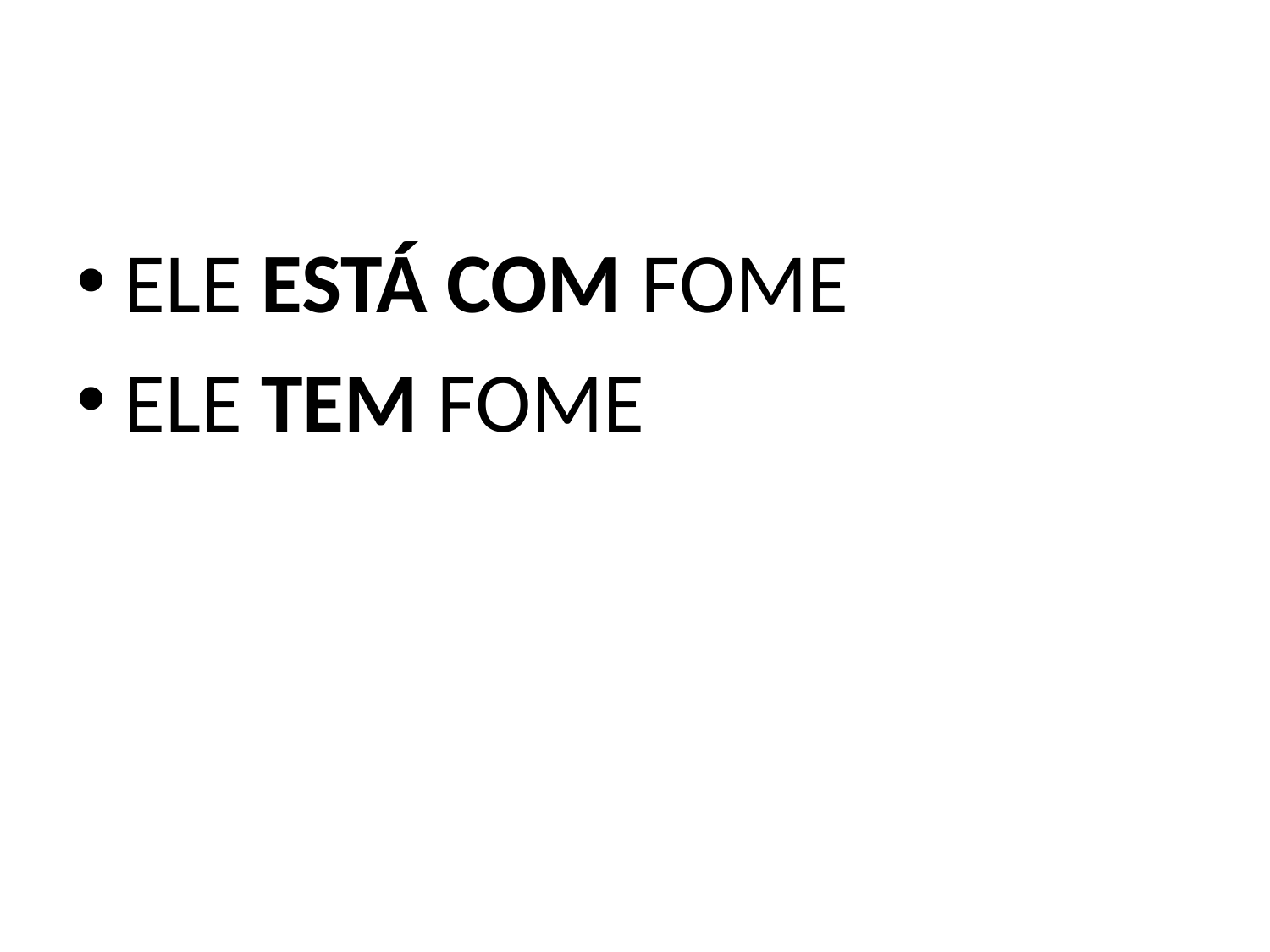

#
ELE ESTÁ COM FOME
ELE TEM FOME